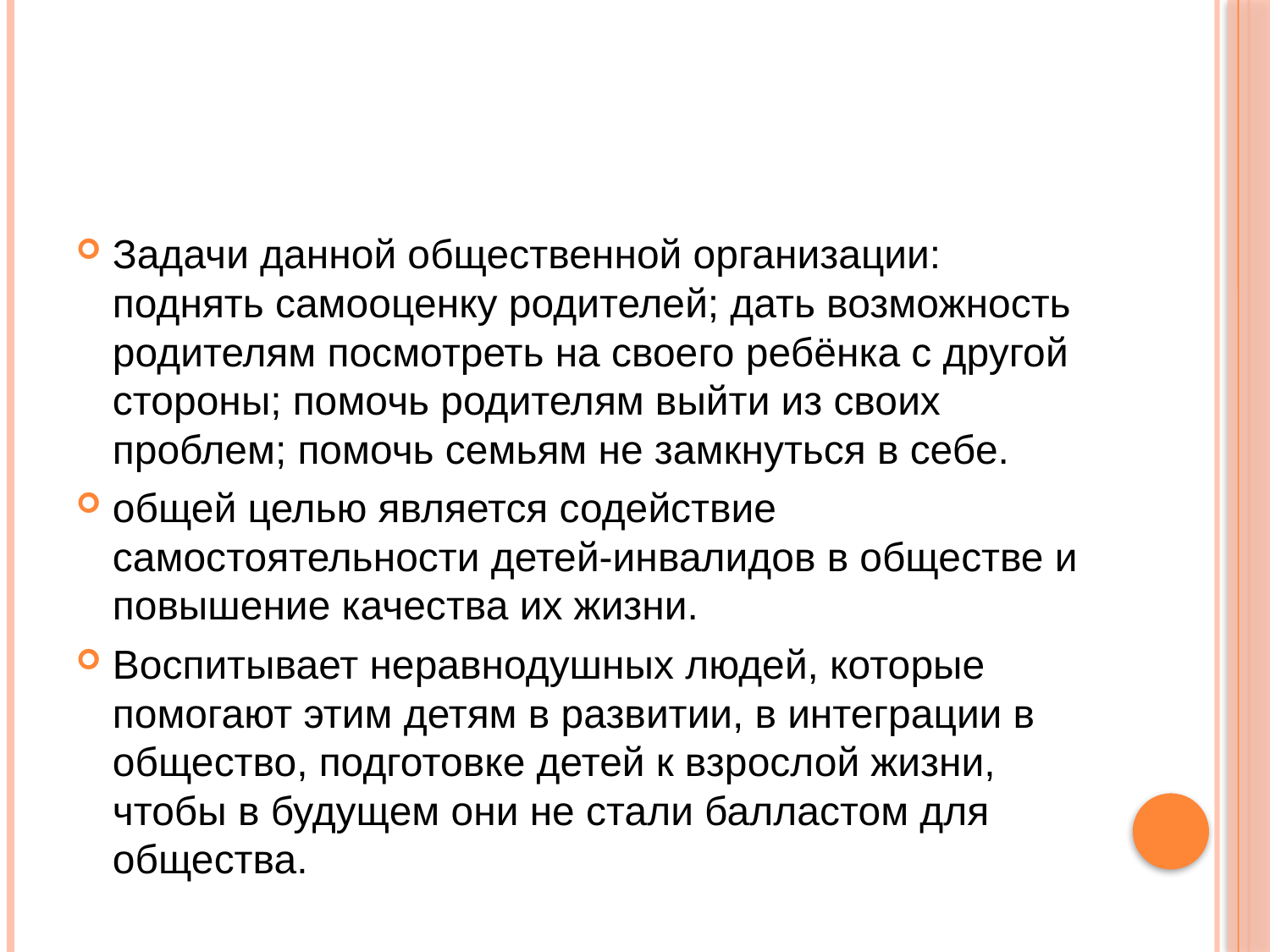

Задачи данной общественной организации: поднять самооценку родителей; дать возможность родителям посмотреть на своего ребёнка с другой стороны; помочь родителям выйти из своих проблем; помочь семьям не замкнуться в себе.
общей целью является содействие самостоятельности детей-инвалидов в обществе и повышение качества их жизни.
Воспитывает неравнодушных людей, которые помогают этим детям в развитии, в интеграции в общество, подготовке детей к взрослой жизни, чтобы в будущем они не стали балластом для общества.